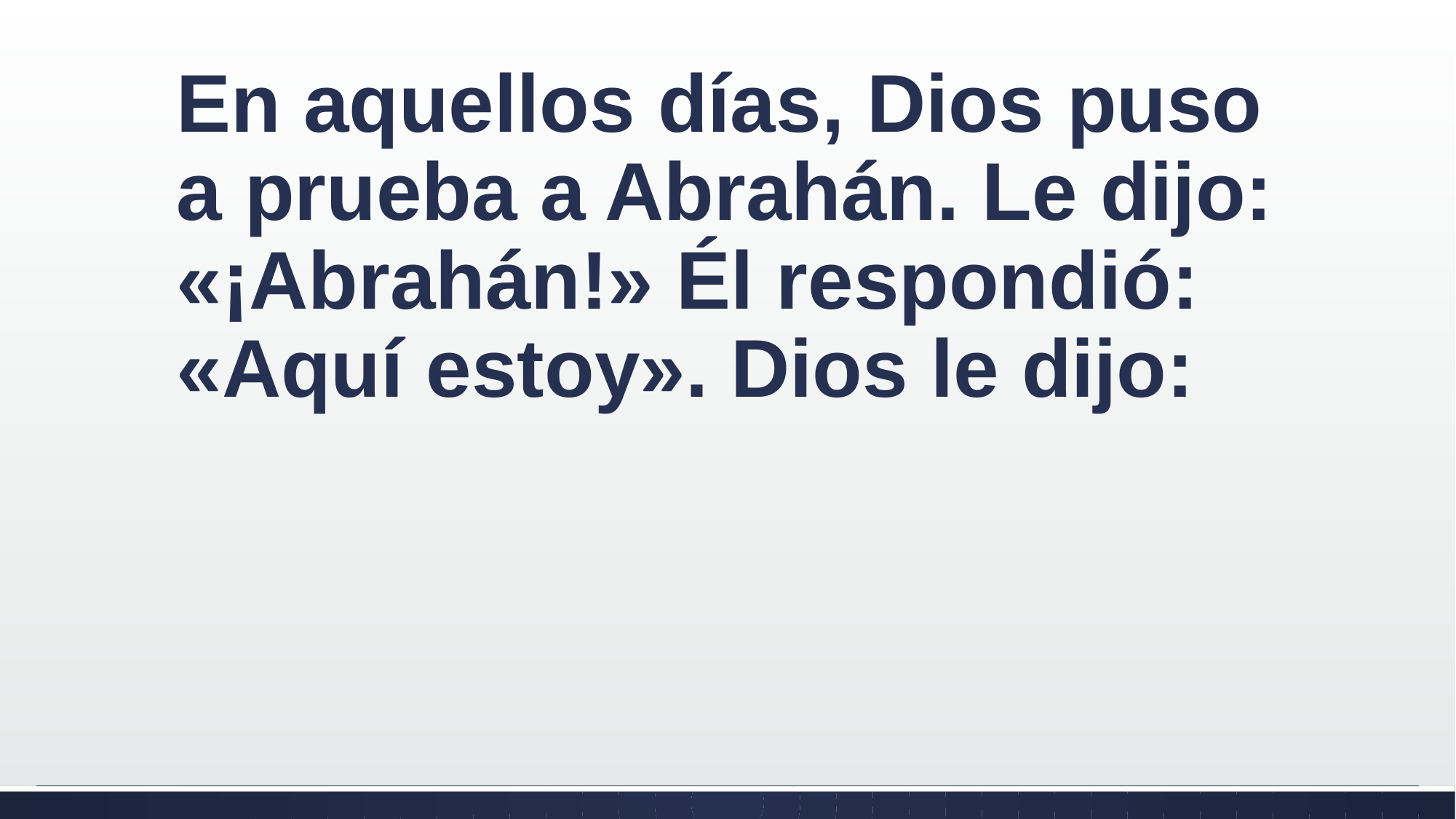

#
En aquellos días, Dios puso a prueba a Abrahán. Le dijo: «¡Abrahán!» Él respondió: «Aquí estoy». Dios le dijo: